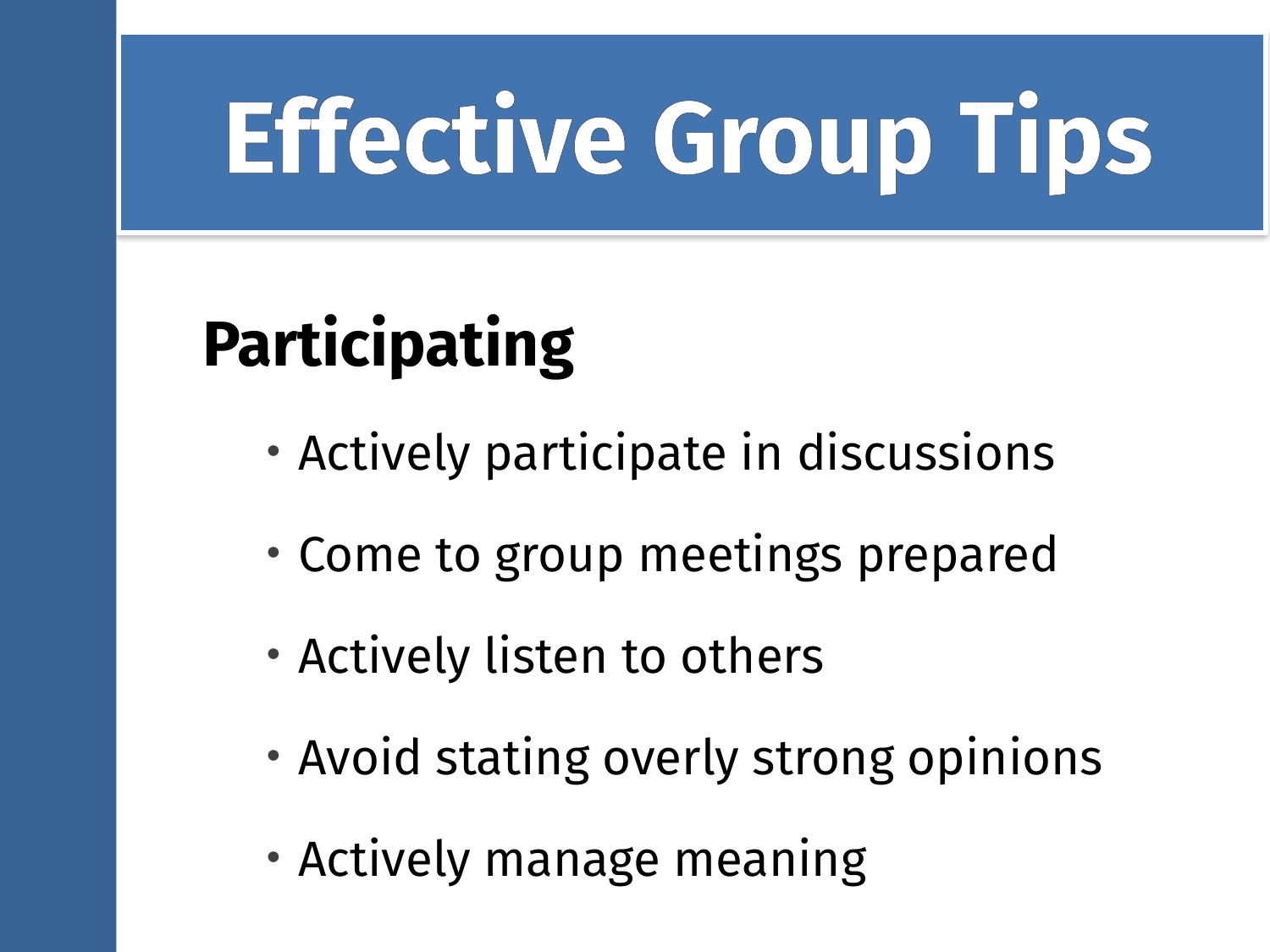

# Effective Group Tips
Participating
Actively participate in discussions
Come to group meetings prepared
Actively listen to others
Avoid stating overly strong opinions
Actively manage meaning